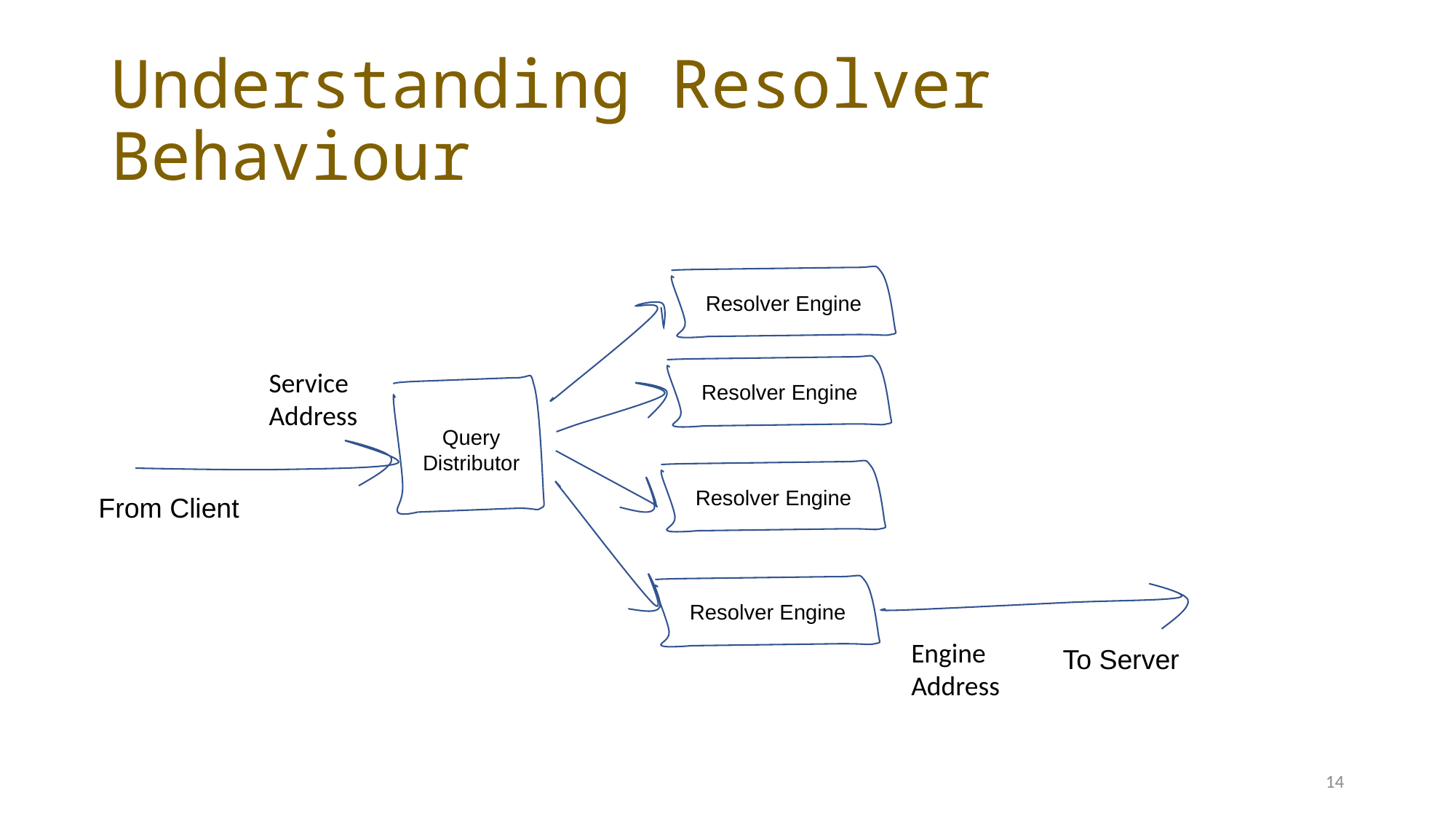

# Understanding Resolver Behaviour

Resolver Engine

Service Address
Resolver Engine

Query Distributor

Resolver Engine

From Client

Resolver Engine
Engine Address
To Server
14